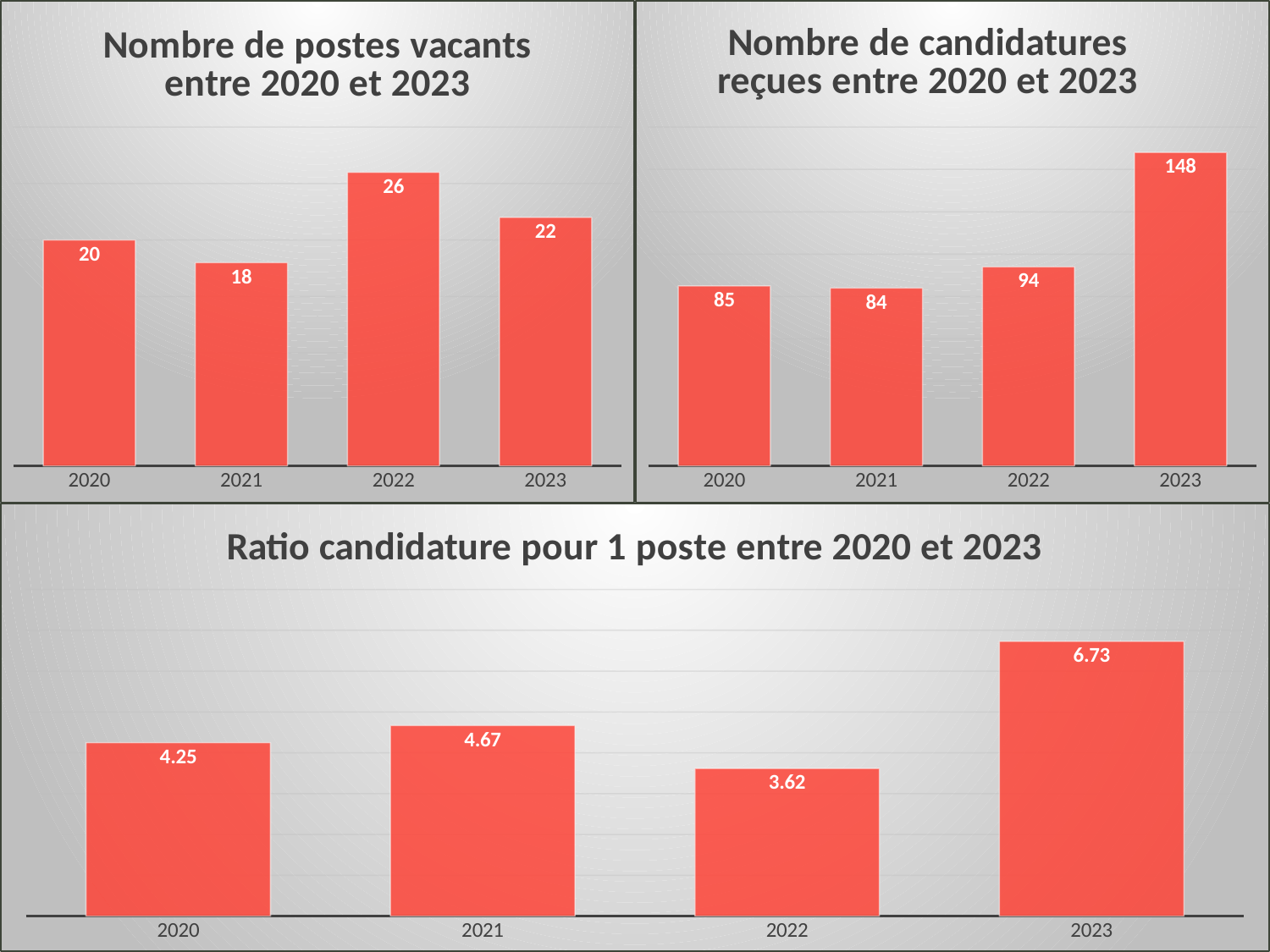

### Chart: Nombre de postes vacants entre 2020 et 2023

| Category | Total |
|---|---|
| 2020 | 20.0 |
| 2021 | 18.0 |
| 2022 | 26.0 |
| 2023 | 22.0 |

### Chart: Nombre de candidatures reçues entre 2020 et 2023

| Category | Total |
|---|---|
| 2020 | 85.0 |
| 2021 | 84.0 |
| 2022 | 94.0 |
| 2023 | 148.0 |

### Chart: Ratio candidature pour 1 poste entre 2020 et 2023

| Category | Total |
|---|---|
| 2020 | 4.25 |
| 2021 | 4.666666666666667 |
| 2022 | 3.6153846153846154 |
| 2023 | 6.7272727272727275 |
3